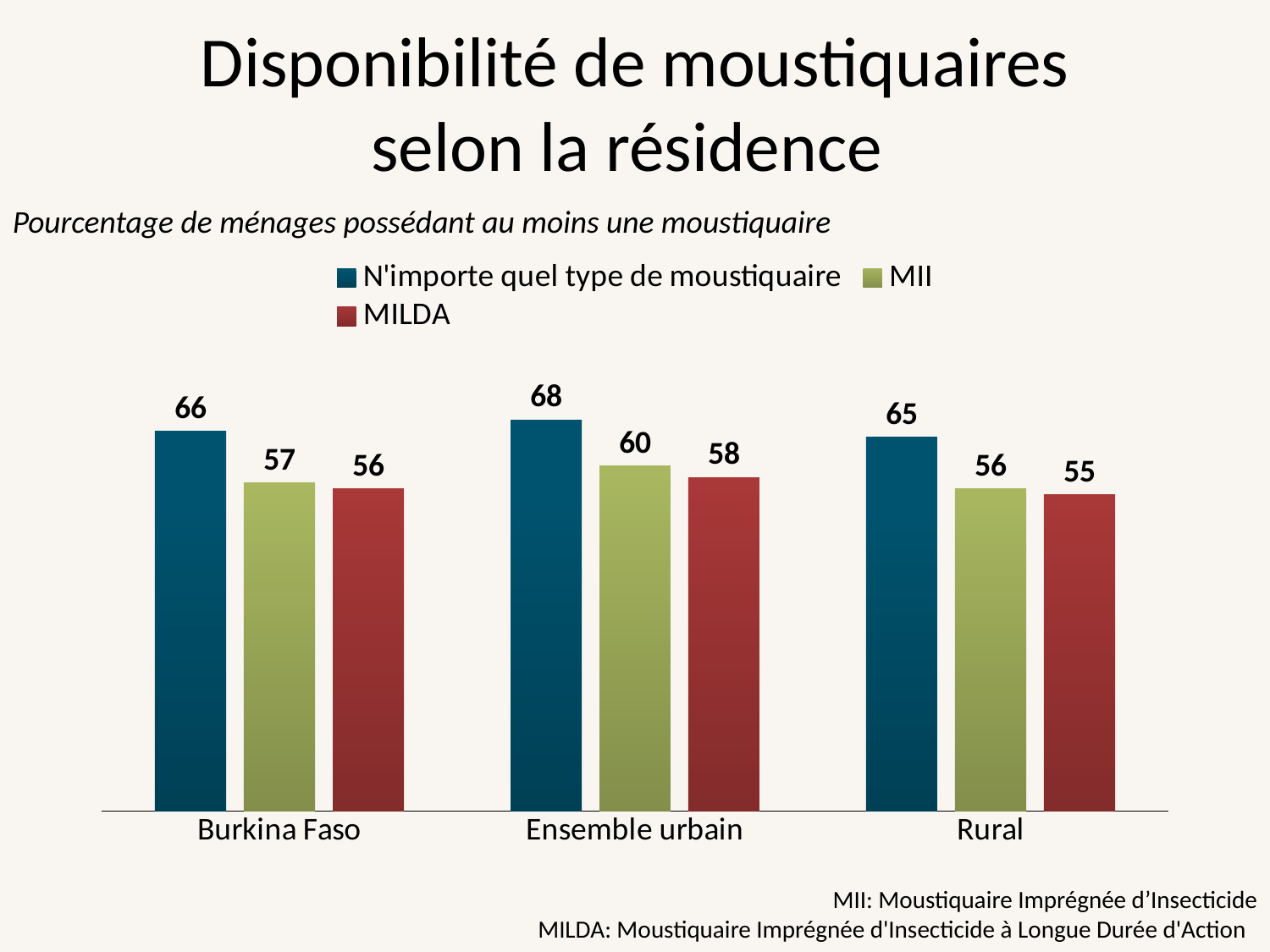

# Disponibilité de moustiquaires selon la résidence
Pourcentage de ménages possédant au moins une moustiquaire

### Chart

| Category | N'importe quel type de moustiquaire | MII | MILDA |
|---|---|---|---|
| Burkina Faso | 66.0 | 57.0 | 56.0 |
| Ensemble urbain | 68.0 | 60.0 | 58.0 |
| Rural | 65.0 | 56.0 | 55.0 |
MII: Moustiquaire Imprégnée d’Insecticide
MILDA: Moustiquaire Imprégnée d'Insecticide à Longue Durée d'Action